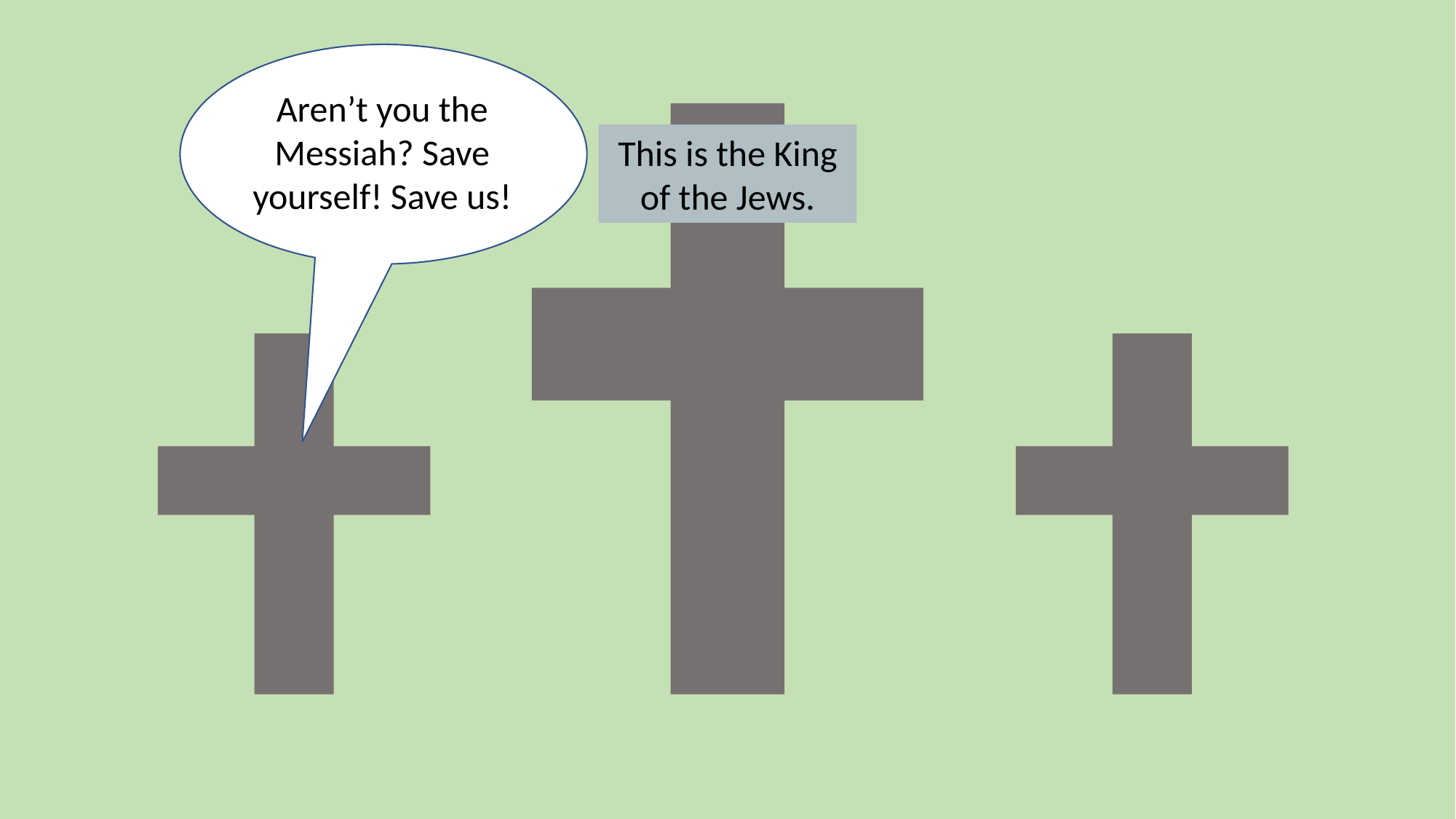

Aren’t you the Messiah? Save yourself! Save us!

This is the King of the Jews.